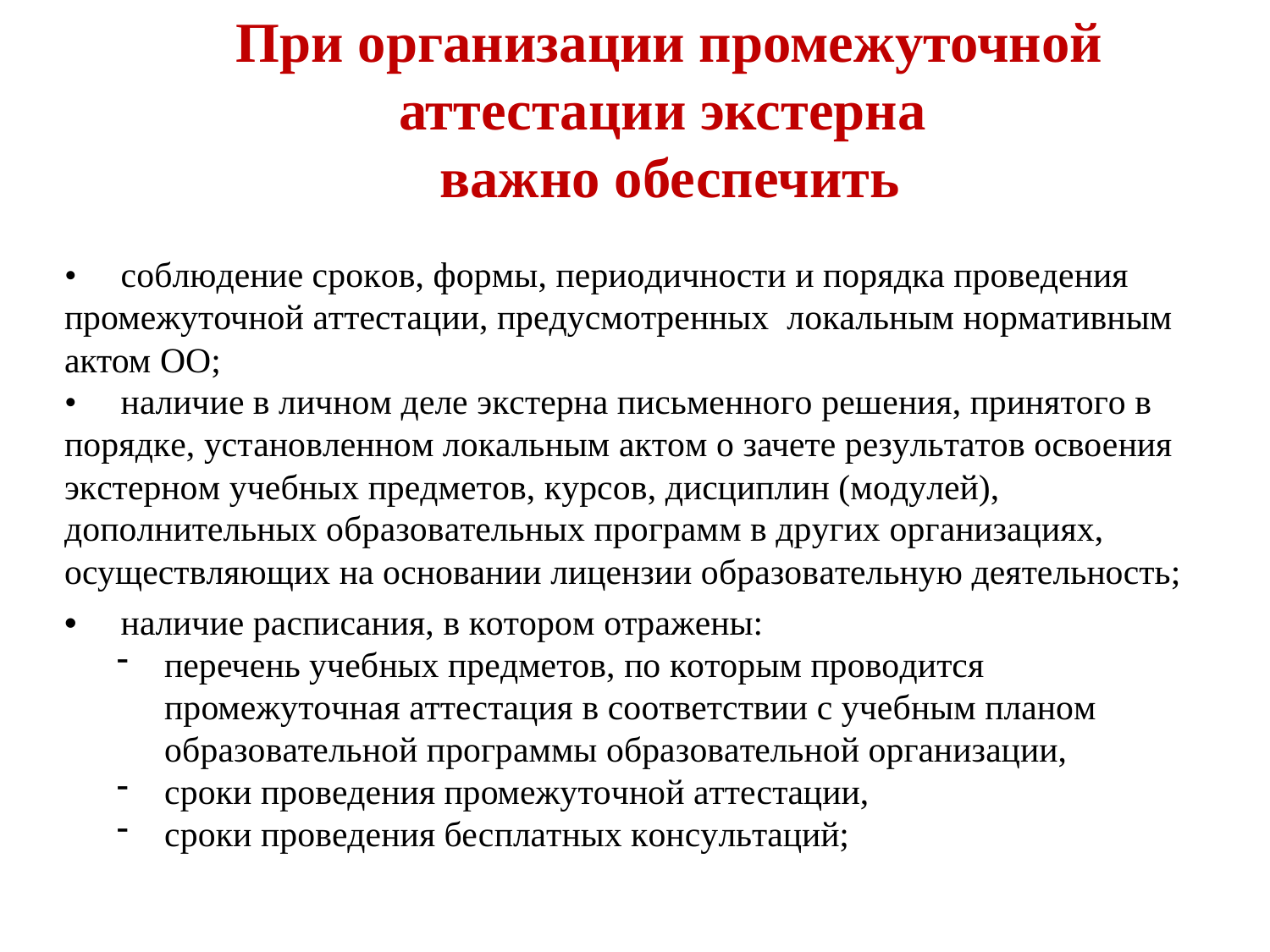

При организации промежуточной аттестации экстерна
важно обеспечить
• 	соблюдение сроков, формы, периодичности и порядка проведения промежуточной аттестации, предусмотренных  локальным нормативным актом ОО;
• 	наличие в личном деле экстерна письменного решения, принятого в порядке, установленном локальным актом о зачете результатов освоения экстерном учебных предметов, курсов, дисциплин (модулей), дополнительных образовательных программ в других организациях, осуществляющих на основании лицензии образовательную деятельность;

•	наличие расписания, в котором отражены:
перечень учебных предметов, по которым проводится промежуточная аттестация  в соответствии с учебным планом образовательной программы образовательной организации,
сроки проведения промежуточной аттестации,
сроки проведения бесплатных консультаций;